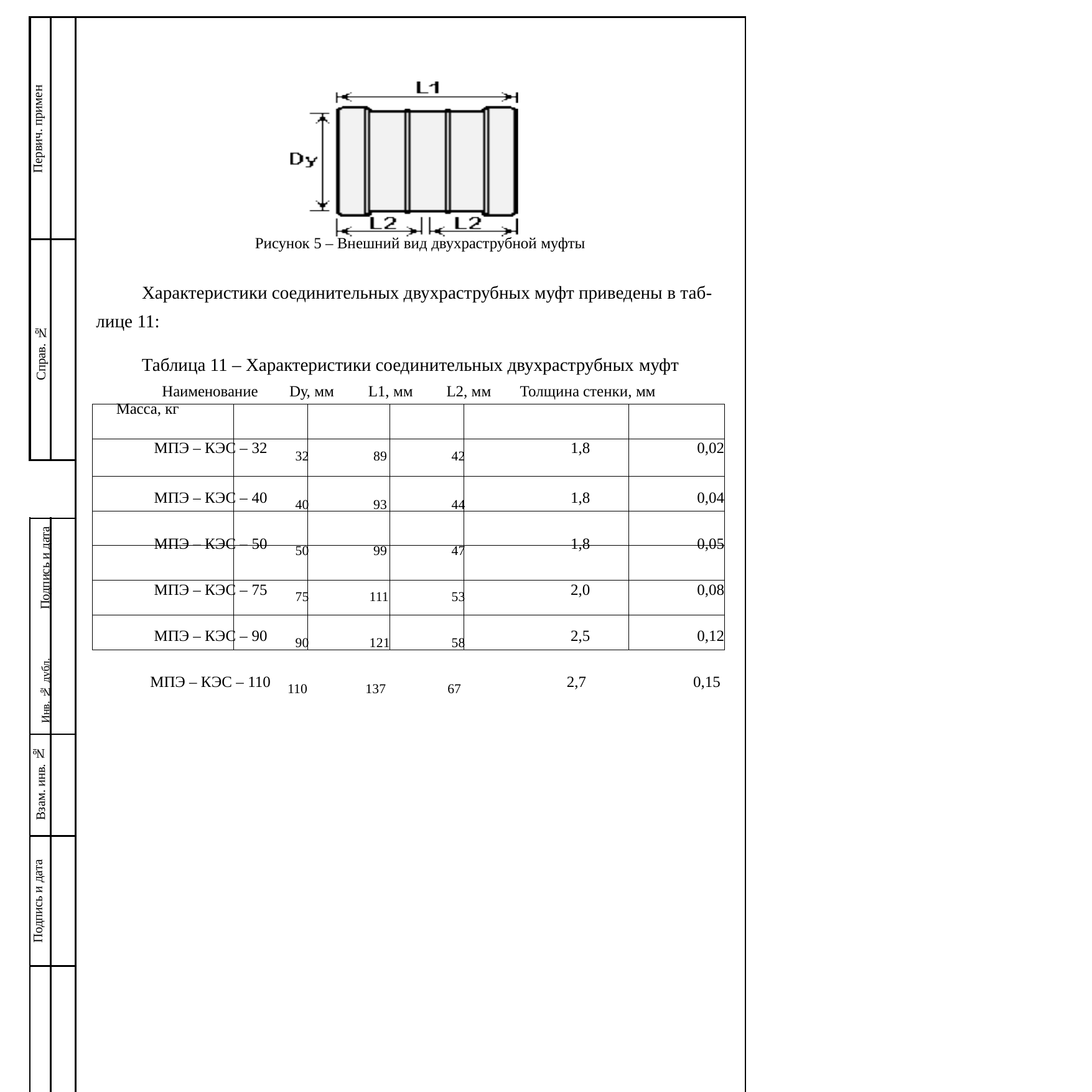

| Первич. примен |  | Рисунок 5 – Внешний вид двухраструбной муфты Характеристики соединительных двухраструбных муфт приведены в таб- лице 11: Таблица 11 – Характеристики соединительных двухраструбных муфт Наименование Dу, мм L1, мм L2, мм Толщина стенки, мм Масса, кг МПЭ – КЭС – 32 32 89 42 1,8 0,02 МПЭ – КЭС – 40 40 93 44 1,8 0,04 МПЭ – КЭС – 50 50 99 47 1,8 0,05 МПЭ – КЭС – 75 75 111 53 2,0 0,08 МПЭ – КЭС – 90 90 121 58 2,5 0,12 МПЭ – КЭС – 110 110 137 67 2,7 0,15 |  |  |  |  |  |  |
| --- | --- | --- | --- | --- | --- | --- | --- | --- |
| Справ. № |  |  |  |  |  |  |  |  |
|  |  |  |  |  |  |  |  |  |
| Инв. № дубл. Подпись и дата |  |  |  |  |  |  |  |  |
| Взам. инв. № |  |  |  |  |  |  |  |  |
| Подпись и дата |  |  |  |  |  |  |  |  |
| Инв. № подл |  |  |  |  |  |  |  |  |
|  |  |  |  |  |  |  | ТПЭ-КЭС. Техническая информация для проектирования | лист |
|  |  |  |  |  |  |  |  |  |
|  |  |  |  |  |  |  |  | 39 |
|  |  | Изм | Лист | № документа | Подпись | Дата |  |  |

|  |  |  |  |  |  |
| --- | --- | --- | --- | --- | --- |
|  |  |  |  |  |  |
|  |  |  |  |  |  |
|  |  |  |  |  |  |
|  |  |  |  |  |  |
|  |  |  |  |  |  |
|  |  |  |  |  |  |